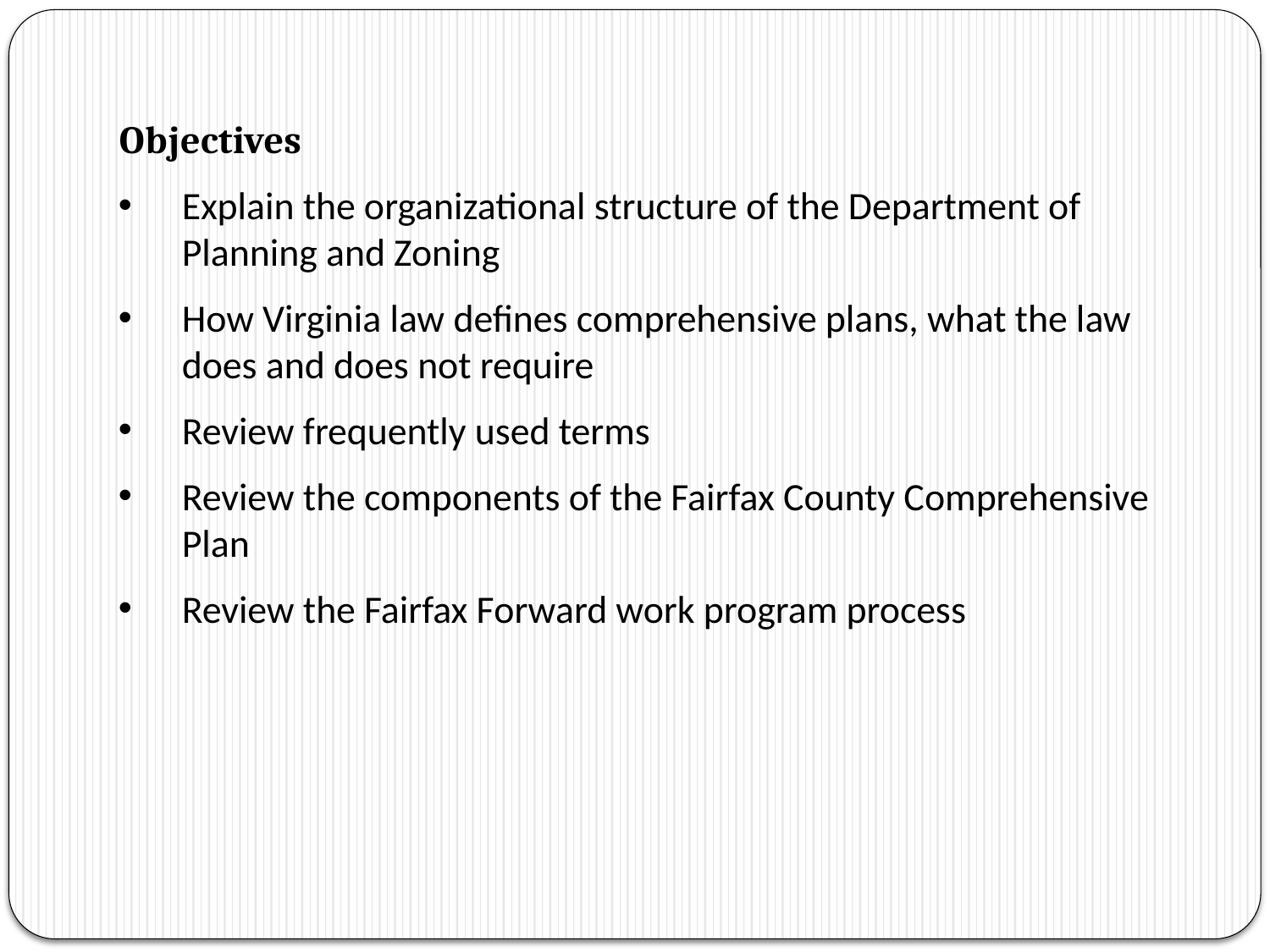

Objectives
Explain the organizational structure of the Department of Planning and Zoning
How Virginia law defines comprehensive plans, what the law does and does not require
Review frequently used terms
Review the components of the Fairfax County Comprehensive Plan
Review the Fairfax Forward work program process